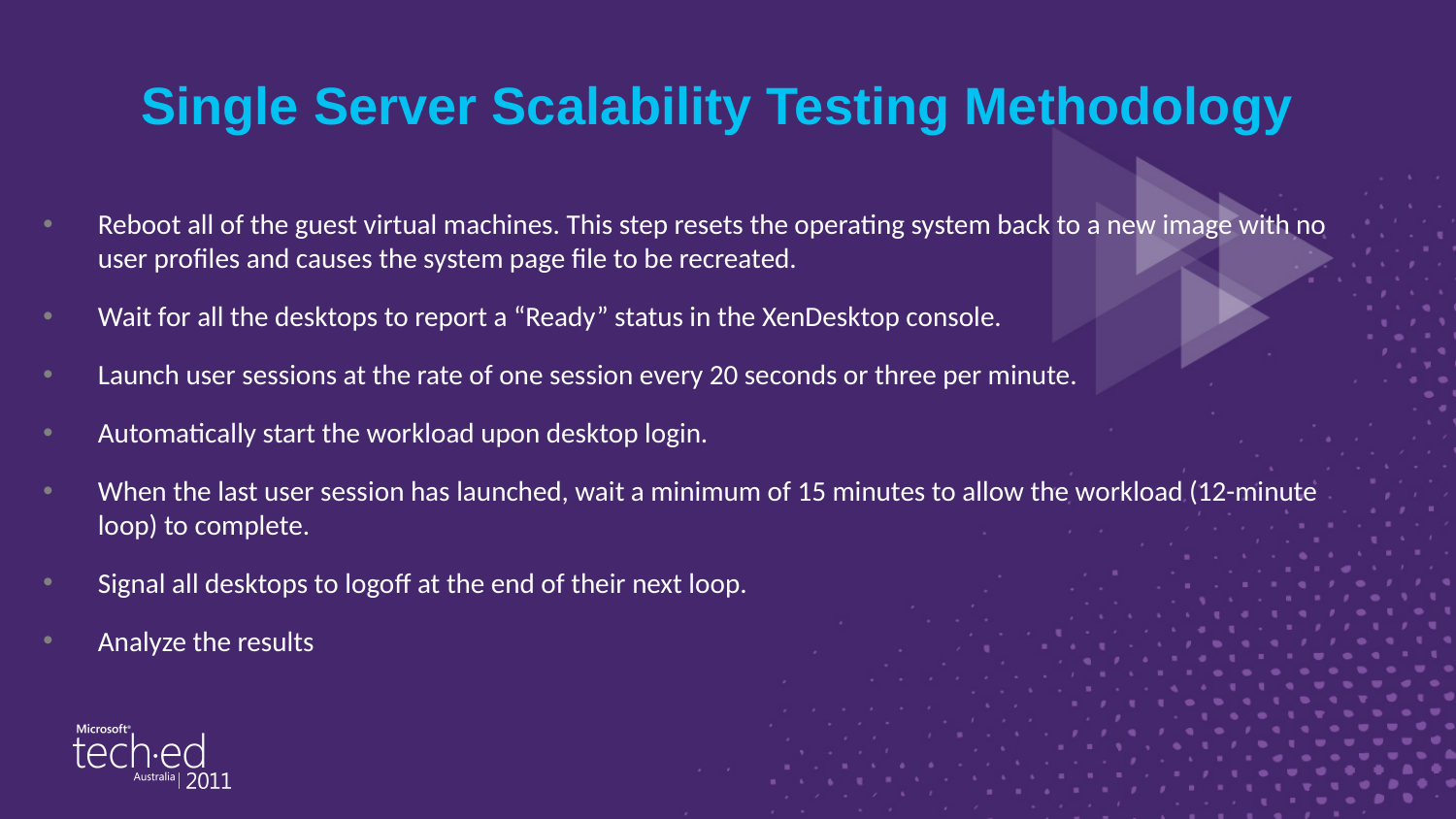

# Single Server Scalability Testing Methodology

Reboot all of the guest virtual machines. This step resets the operating system back to a new image with no user profiles and causes the system page file to be recreated.
Wait for all the desktops to report a “Ready” status in the XenDesktop console.
Launch user sessions at the rate of one session every 20 seconds or three per minute.
Automatically start the workload upon desktop login.
When the last user session has launched, wait a minimum of 15 minutes to allow the workload (12-minute loop) to complete.
Signal all desktops to logoff at the end of their next loop.
Analyze the results